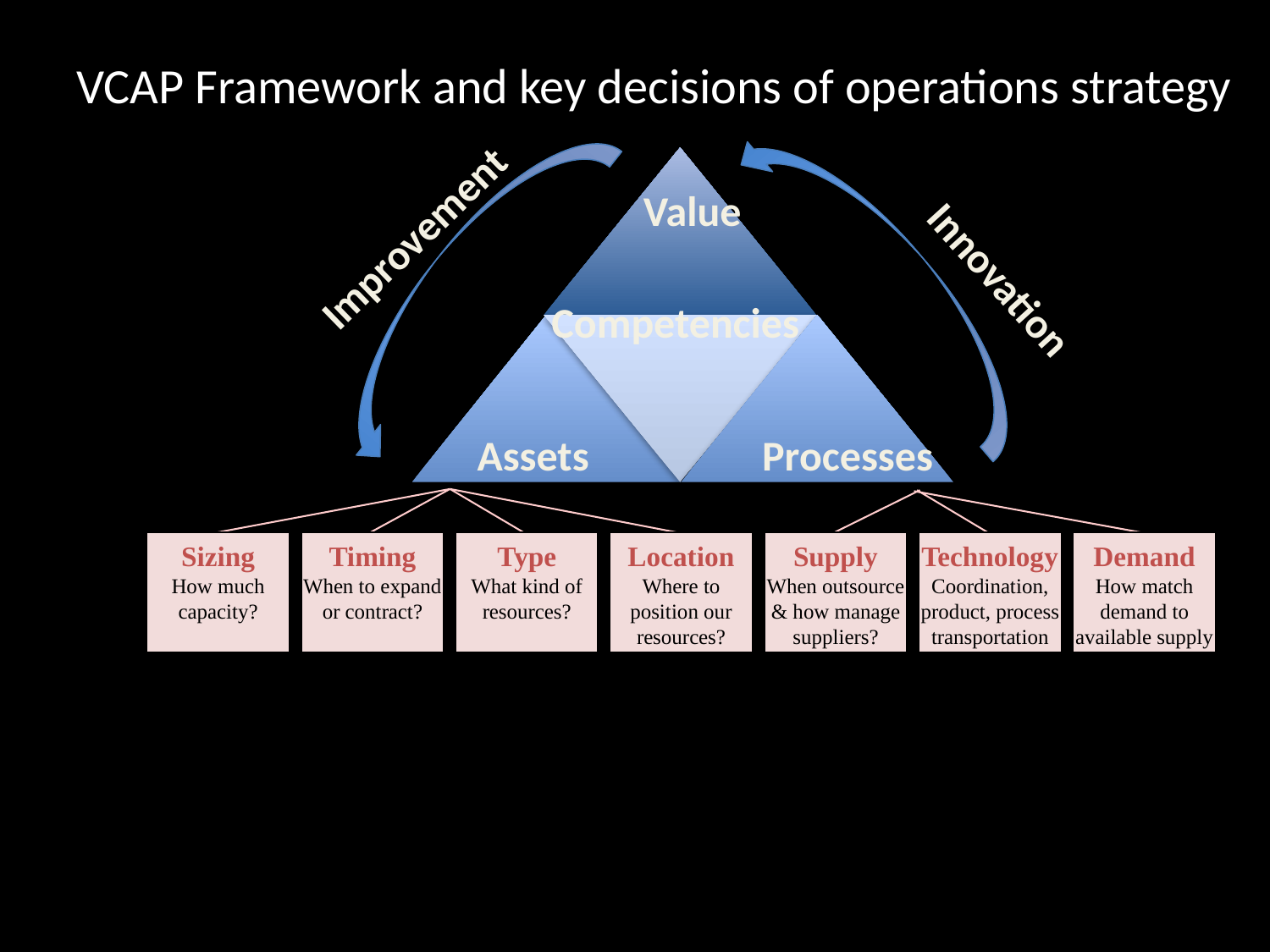

# VCAP Framework and key decisions of operations strategy

Value
Improvement
Innovation
Competencies
Assets
Processes
Sizing
How much capacity?
Timing
When to expand or contract?
Type
What kind of resources?
Location
Where to position our resources?
Supply
When outsource & how manage suppliers?
Technology
Coordination, product, process transportation
Demand
How match demand to available supply